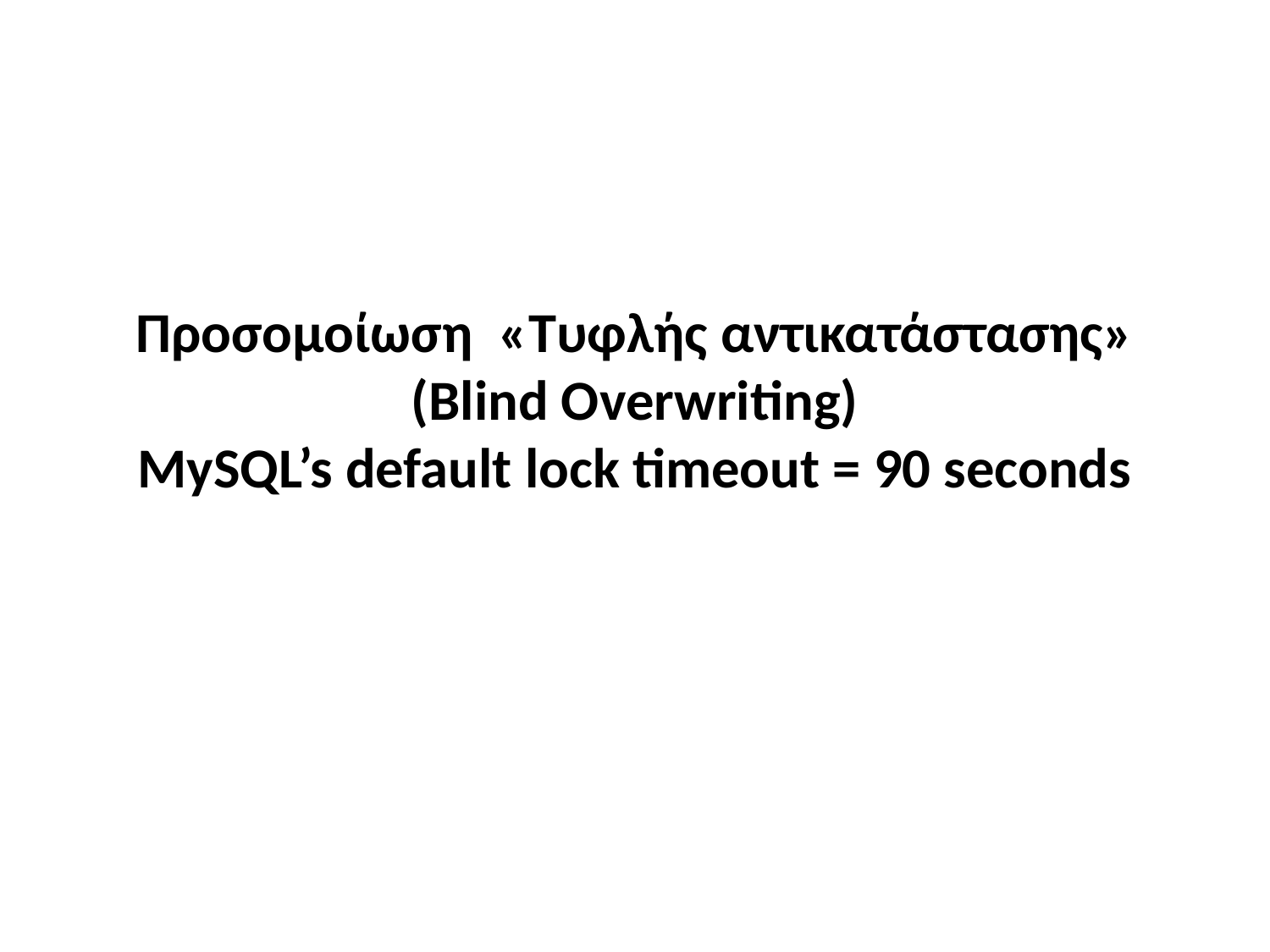

# Προσομοίωση  «Τυφλής αντικατάστασης» (Blind Overwriting) MySQL’s default lock timeout = 90 seconds